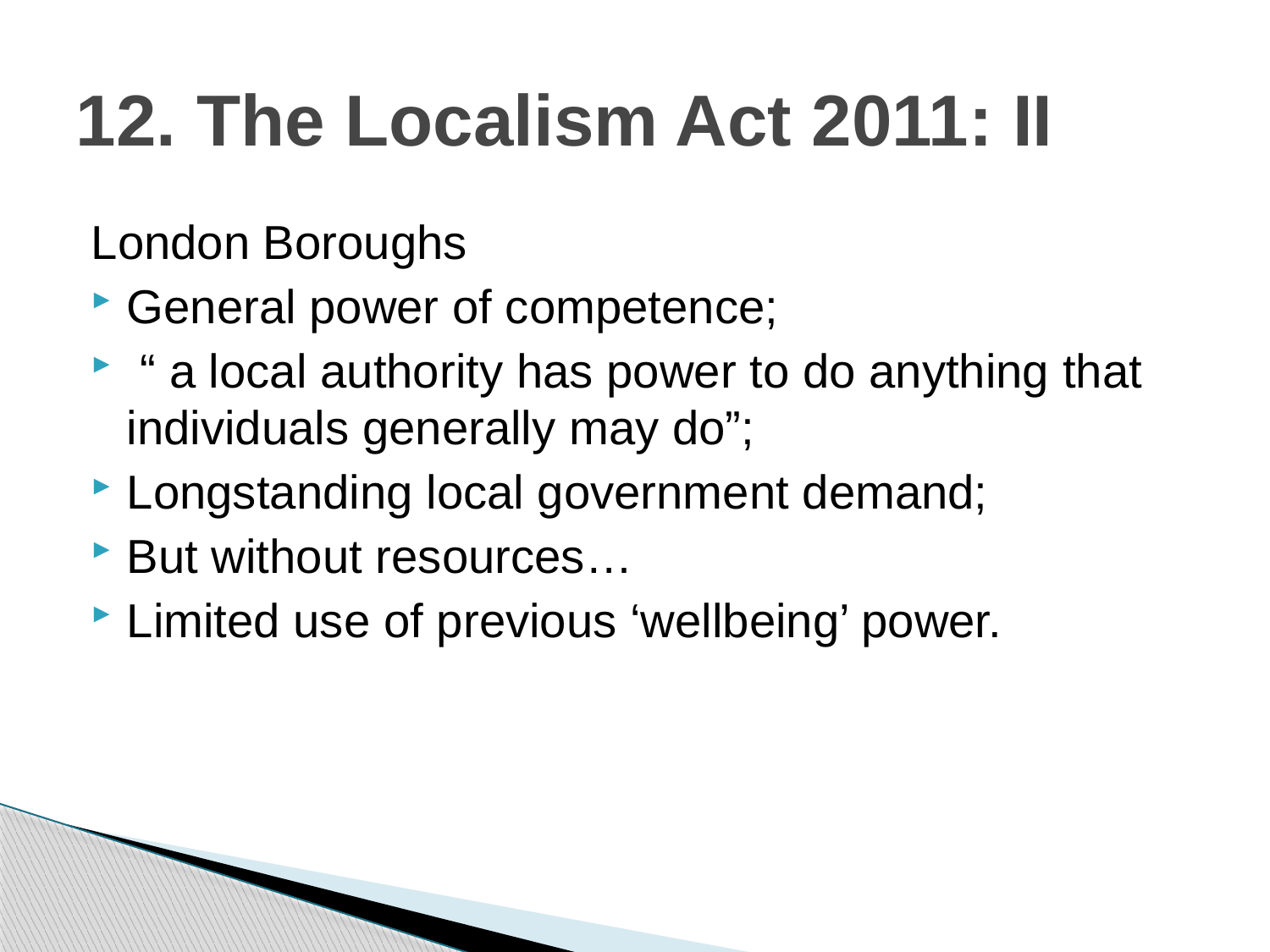

# 12. The Localism Act 2011: II
London Boroughs
General power of competence;
 “ a local authority has power to do anything that individuals generally may do”;
Longstanding local government demand;
But without resources…
Limited use of previous ‘wellbeing’ power.